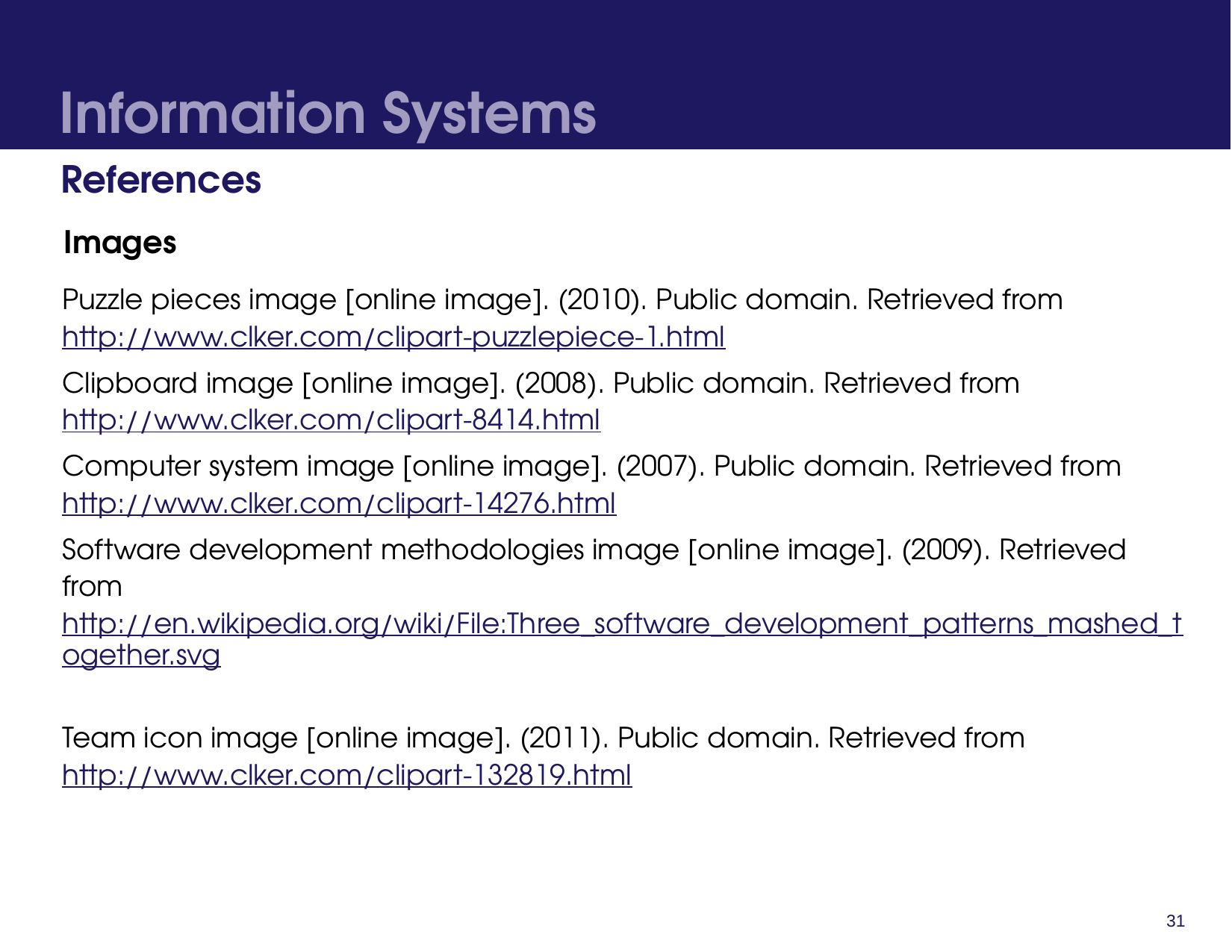

# Information Systems
References
Images
Puzzle pieces image [online image]. (2010). Public domain. Retrieved from http://www.clker.com/clipart-puzzlepiece-1.html
Clipboard image [online image]. (2008). Public domain. Retrieved from http://www.clker.com/clipart-8414.html
Computer system image [online image]. (2007). Public domain. Retrieved from http://www.clker.com/clipart-14276.html
Software development methodologies image [online image]. (2009). Retrieved from http://en.wikipedia.org/wiki/File:Three_software_development_patterns_mashed_together.svg
Team icon image [online image]. (2011). Public domain. Retrieved from http://www.clker.com/clipart-132819.html

31